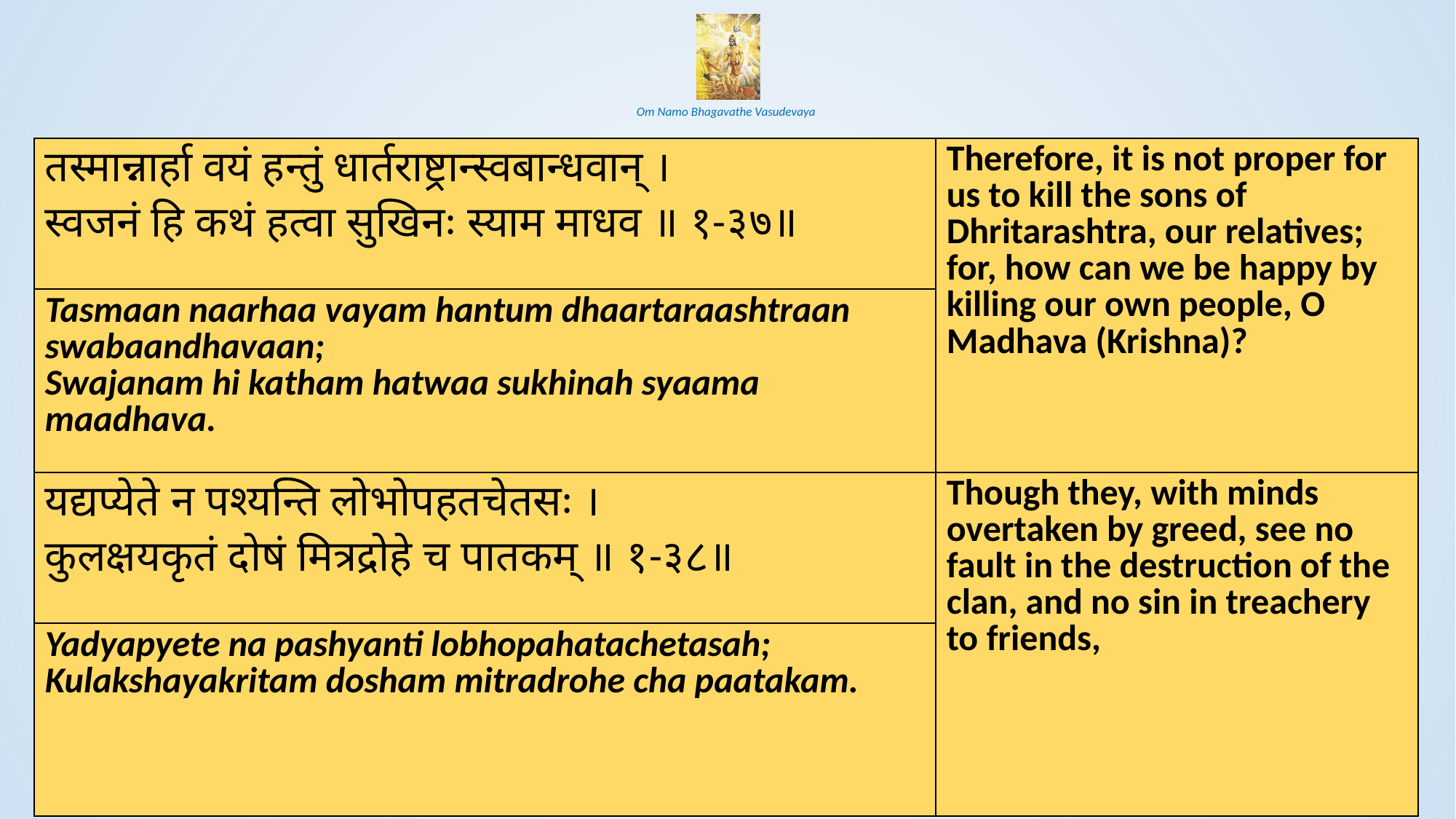

# Om Namo Bhagavathe Vasudevaya
| तस्मान्नार्हा वयं हन्तुं धार्तराष्ट्रान्स्वबान्धवान् । स्वजनं हि कथं हत्वा सुखिनः स्याम माधव ॥ १-३७॥ | Therefore, it is not proper for us to kill the sons of Dhritarashtra, our relatives; for, how can we be happy by killing our own people, O Madhava (Krishna)? |
| --- | --- |
| Tasmaan naarhaa vayam hantum dhaartaraashtraan swabaandhavaan; Swajanam hi katham hatwaa sukhinah syaama maadhava. |  |
| यद्यप्येते न पश्यन्ति लोभोपहतचेतसः । कुलक्षयकृतं दोषं मित्रद्रोहे च पातकम् ॥ १-३८॥ | Though they, with minds overtaken by greed, see no fault in the destruction of the clan, and no sin in treachery to friends, |
| --- | --- |
| Yadyapyete na pashyanti lobhopahatachetasah; Kulakshayakritam dosham mitradrohe cha paatakam. |  |